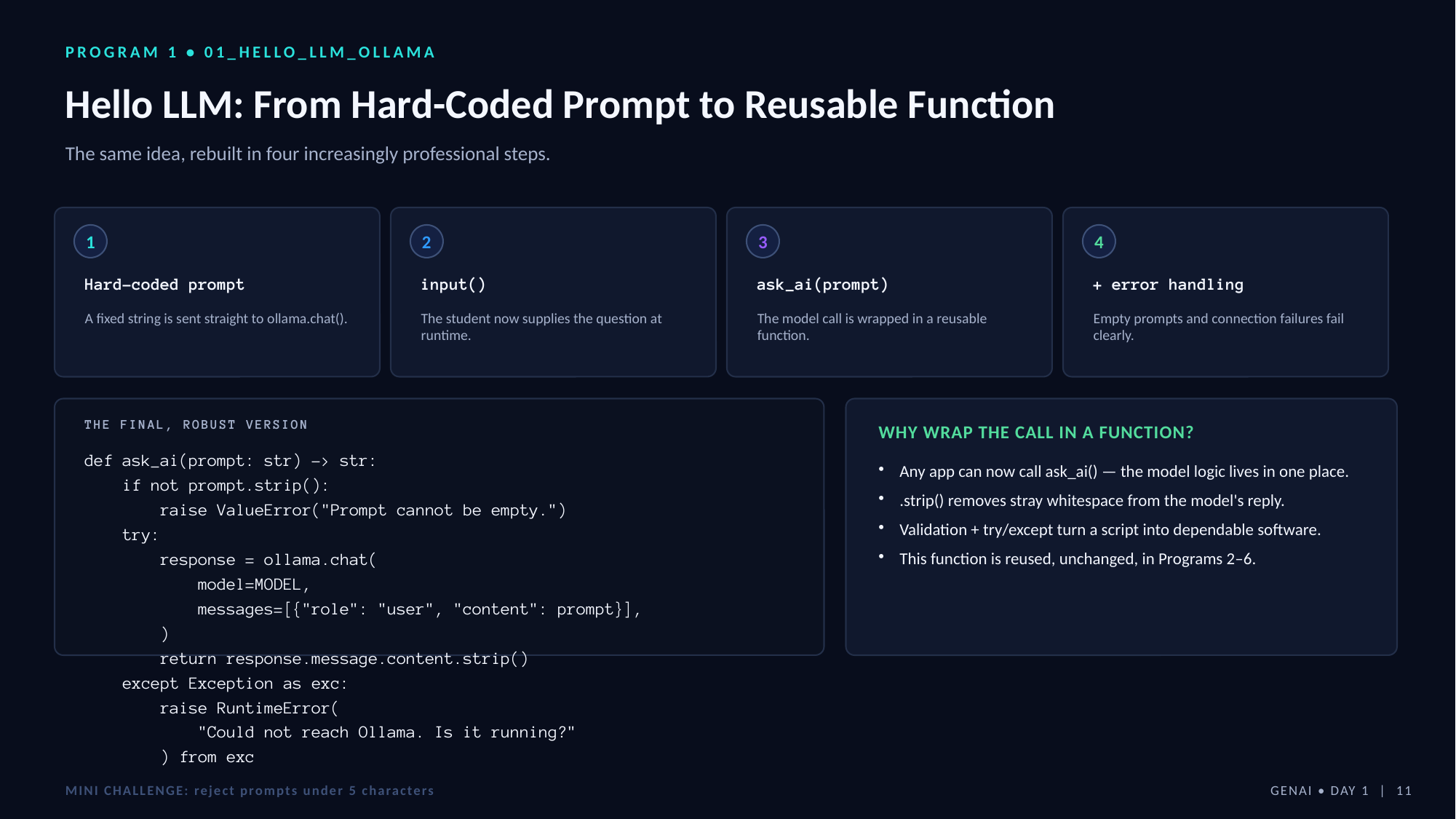

PROGRAM 1 • 01_HELLO_LLM_OLLAMA
Hello LLM: From Hard-Coded Prompt to Reusable Function
The same idea, rebuilt in four increasingly professional steps.

1

2

3

4
Hard-coded prompt
input()
ask_ai(prompt)
+ error handling
A fixed string is sent straight to ollama.chat().
The student now supplies the question at runtime.
The model call is wrapped in a reusable function.
Empty prompts and connection failures fail clearly.

THE FINAL, ROBUST VERSION
WHY WRAP THE CALL IN A FUNCTION?
def ask_ai(prompt: str) -> str:
    if not prompt.strip():
        raise ValueError("Prompt cannot be empty.")
    try:
        response = ollama.chat(
            model=MODEL,
            messages=[{"role": "user", "content": prompt}],
        )
        return response.message.content.strip()
    except Exception as exc:
        raise RuntimeError(
            "Could not reach Ollama. Is it running?"
        ) from exc
Any app can now call ask_ai() — the model logic lives in one place.
.strip() removes stray whitespace from the model's reply.
Validation + try/except turn a script into dependable software.
This function is reused, unchanged, in Programs 2–6.
MINI CHALLENGE: reject prompts under 5 characters
GENAI • DAY 1  |  11